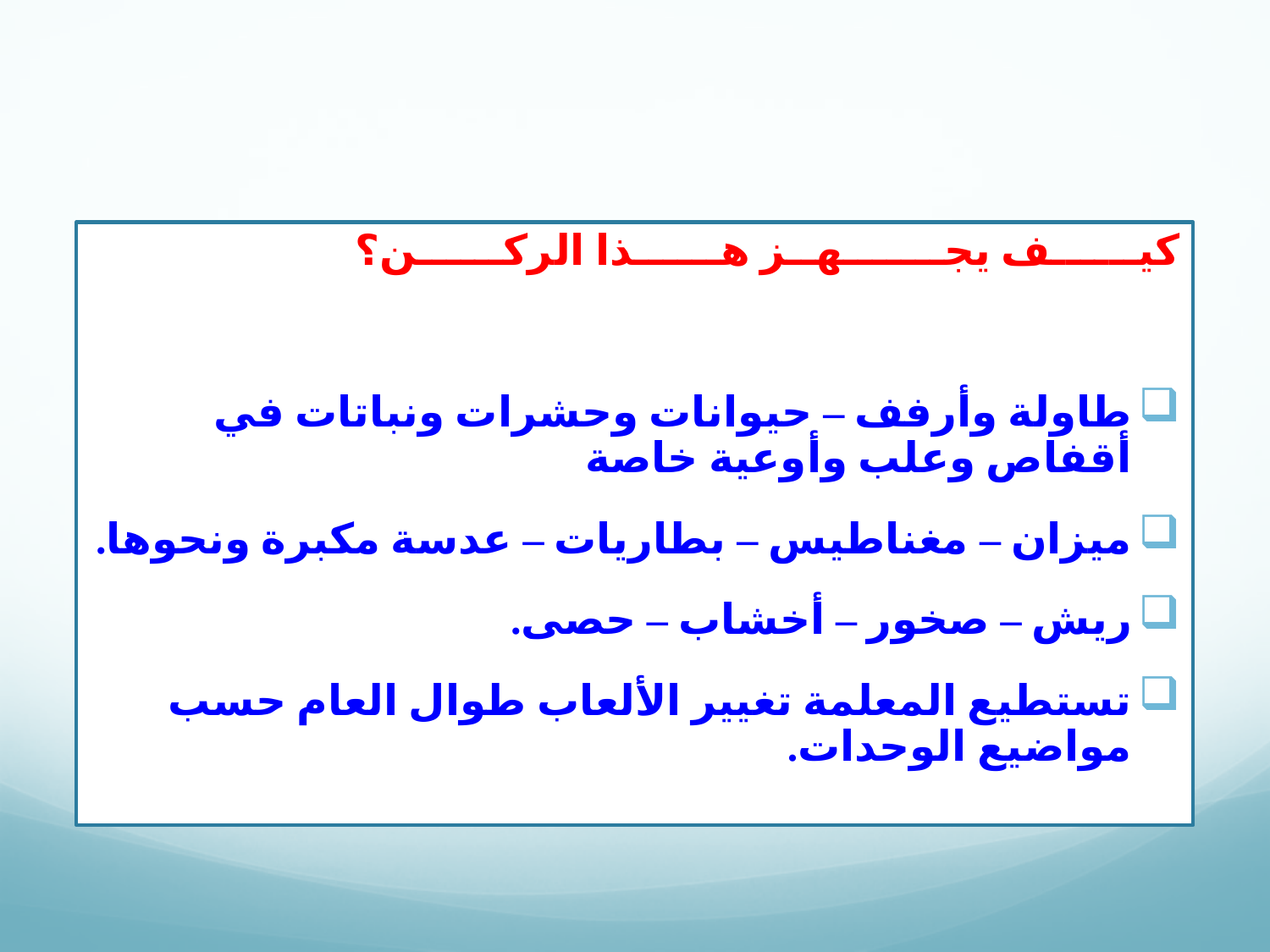

كيــــــف يجـــــــهــز هــــــذا الركــــــن؟

طاولة وأرفف – حيوانات وحشرات ونباتات في أقفاص وعلب وأوعية خاصة
ميزان – مغناطيس – بطاريات – عدسة مكبرة ونحوها.
ريش – صخور – أخشاب – حصى.
تستطيع المعلمة تغيير الألعاب طوال العام حسب مواضيع الوحدات.